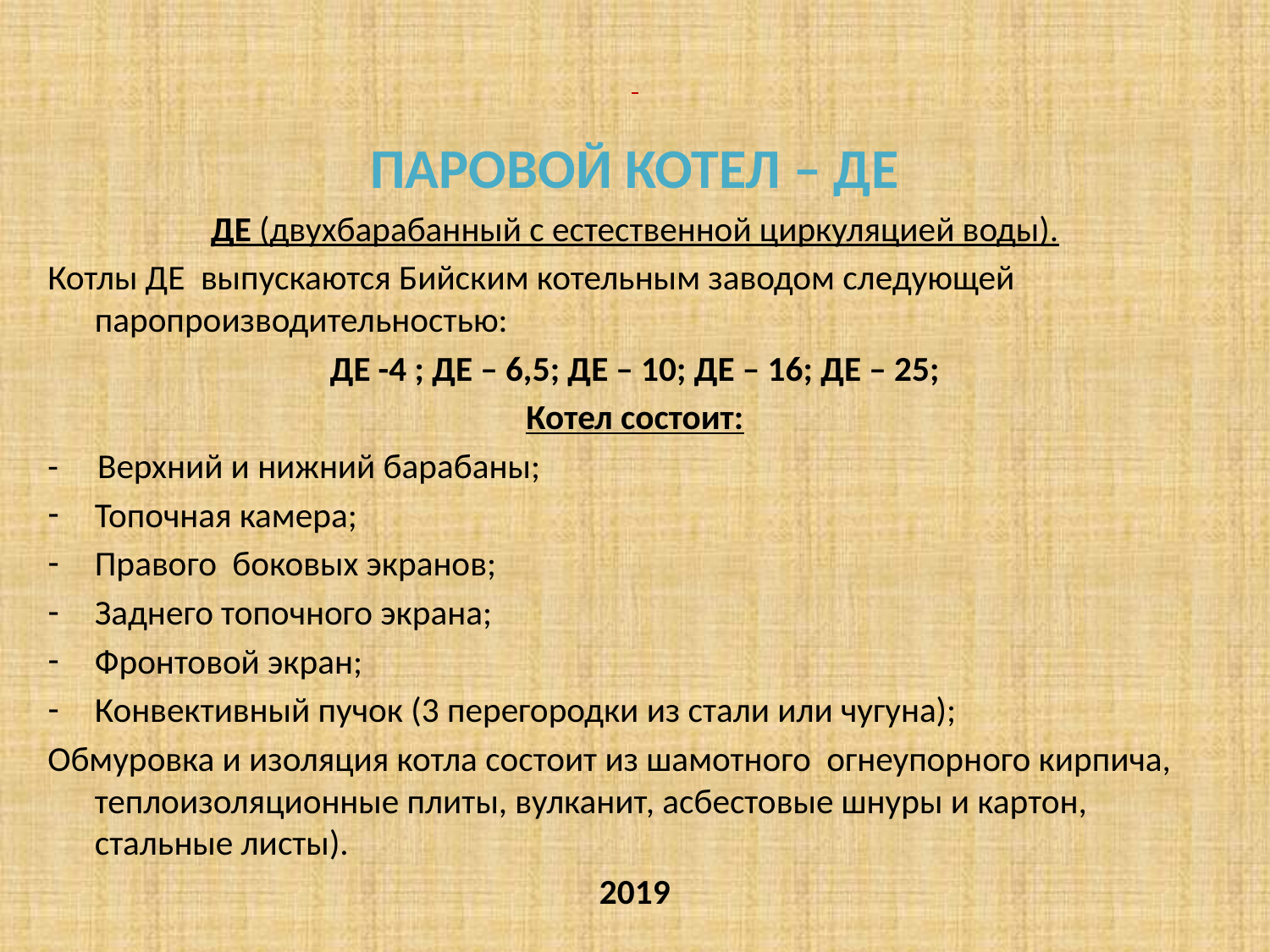

#
ПАРОВОЙ КОТЕЛ – ДЕ
ДЕ (двухбарабанный с естественной циркуляцией воды).
Котлы ДЕ  выпускаются Бийским котельным заводом следующей паропроизводительностью:
ДЕ -4 ; ДЕ – 6,5; ДЕ – 10; ДЕ – 16; ДЕ – 25;
Котел состоит:
-     Верхний и нижний барабаны;
Топочная камера;
Правого  боковых экранов;
Заднего топочного экрана;
Фронтовой экран;
Конвективный пучок (3 перегородки из стали или чугуна);
Обмуровка и изоляция котла состоит из шамотного  огнеупорного кирпича, теплоизоляционные плиты, вулканит, асбестовые шнуры и картон, стальные листы).
2019